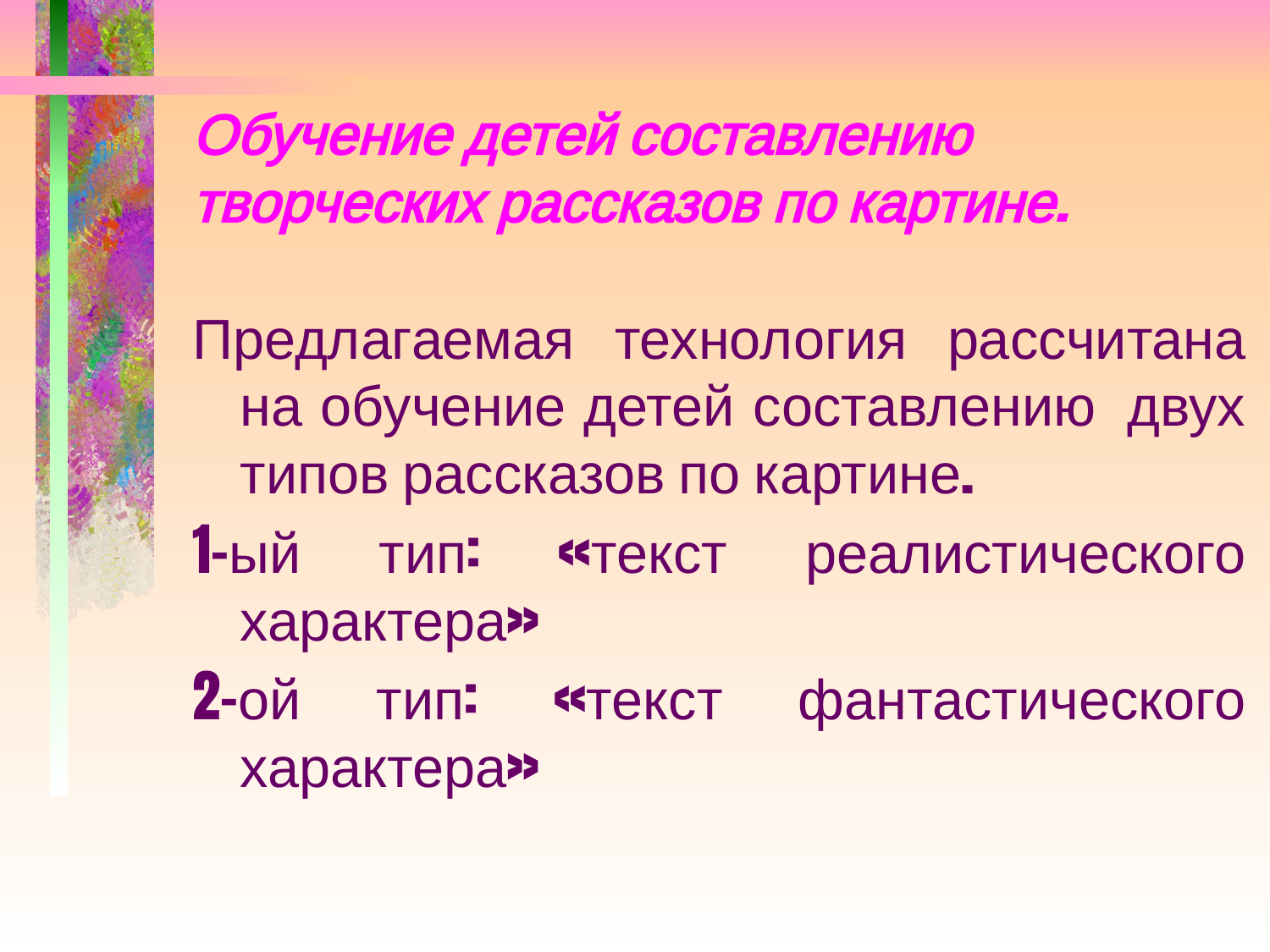

# Обучение детей составлению творческих рассказов по картине.
Предлагаемая технология рассчитана на обучение детей составлению  двух типов рассказов по картине.
1-ый тип: «текст реалистического характера»
2-ой тип: «текст фантастического характера»